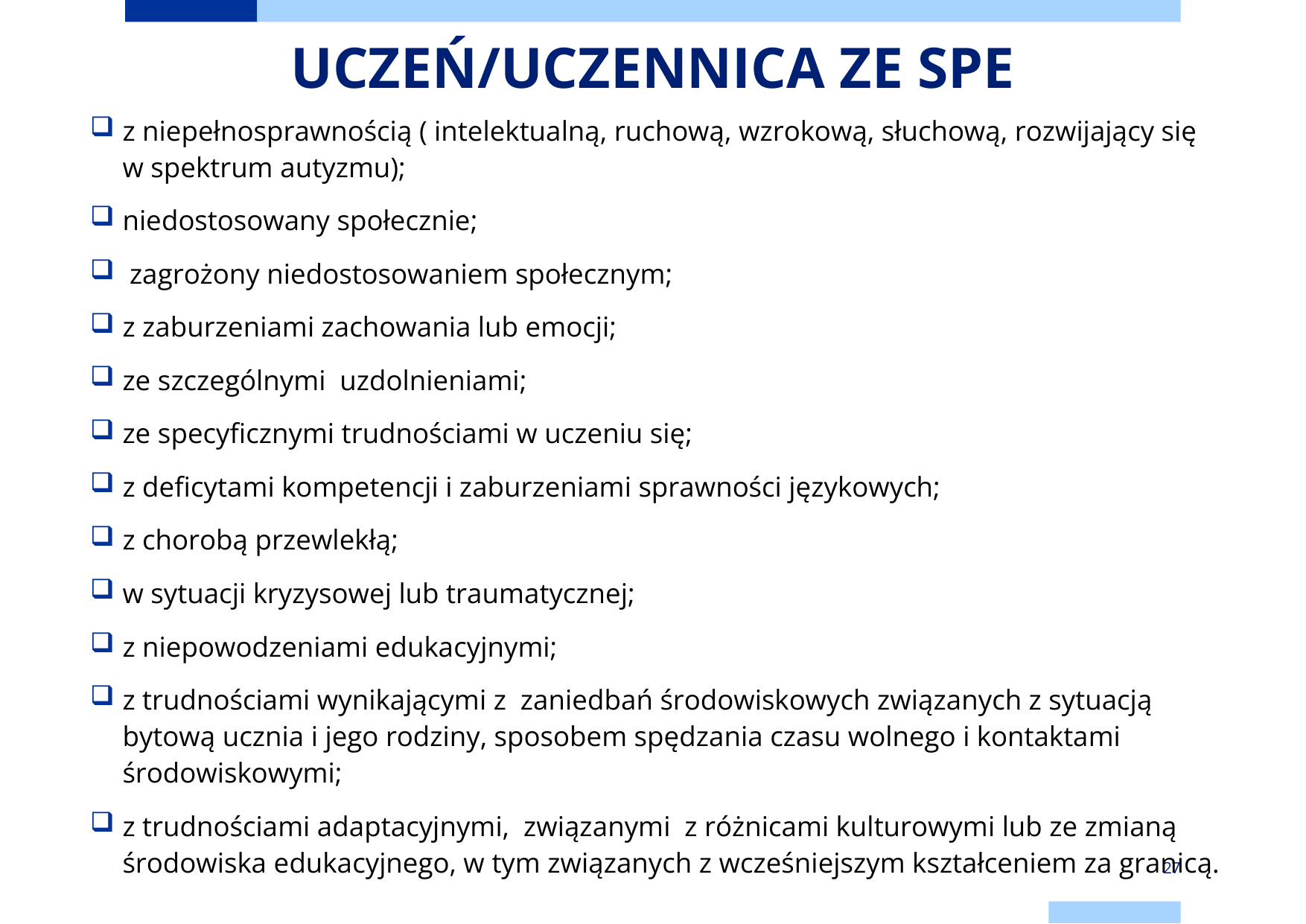

# UCZEŃ/UCZENNICA ZE SPE
z niepełnosprawnością ( intelektualną, ruchową, wzrokową, słuchową, rozwijający się  w spektrum autyzmu);
niedostosowany społecznie;
 zagrożony niedostosowaniem społecznym;
z zaburzeniami zachowania lub emocji;
ze szczególnymi  uzdolnieniami;
ze specyficznymi trudnościami w uczeniu się;
z deficytami kompetencji i zaburzeniami sprawności językowych;
z chorobą przewlekłą;
w sytuacji kryzysowej lub traumatycznej;
z niepowodzeniami edukacyjnymi;
z trudnościami wynikającymi z  zaniedbań środowiskowych związanych z sytuacją bytową ucznia i jego rodziny, sposobem spędzania czasu wolnego i kontaktami środowiskowymi;
z trudnościami adaptacyjnymi,  związanymi  z różnicami kulturowymi lub ze zmianą środowiska edukacyjnego, w tym związanych z wcześniejszym kształceniem za granicą.

27